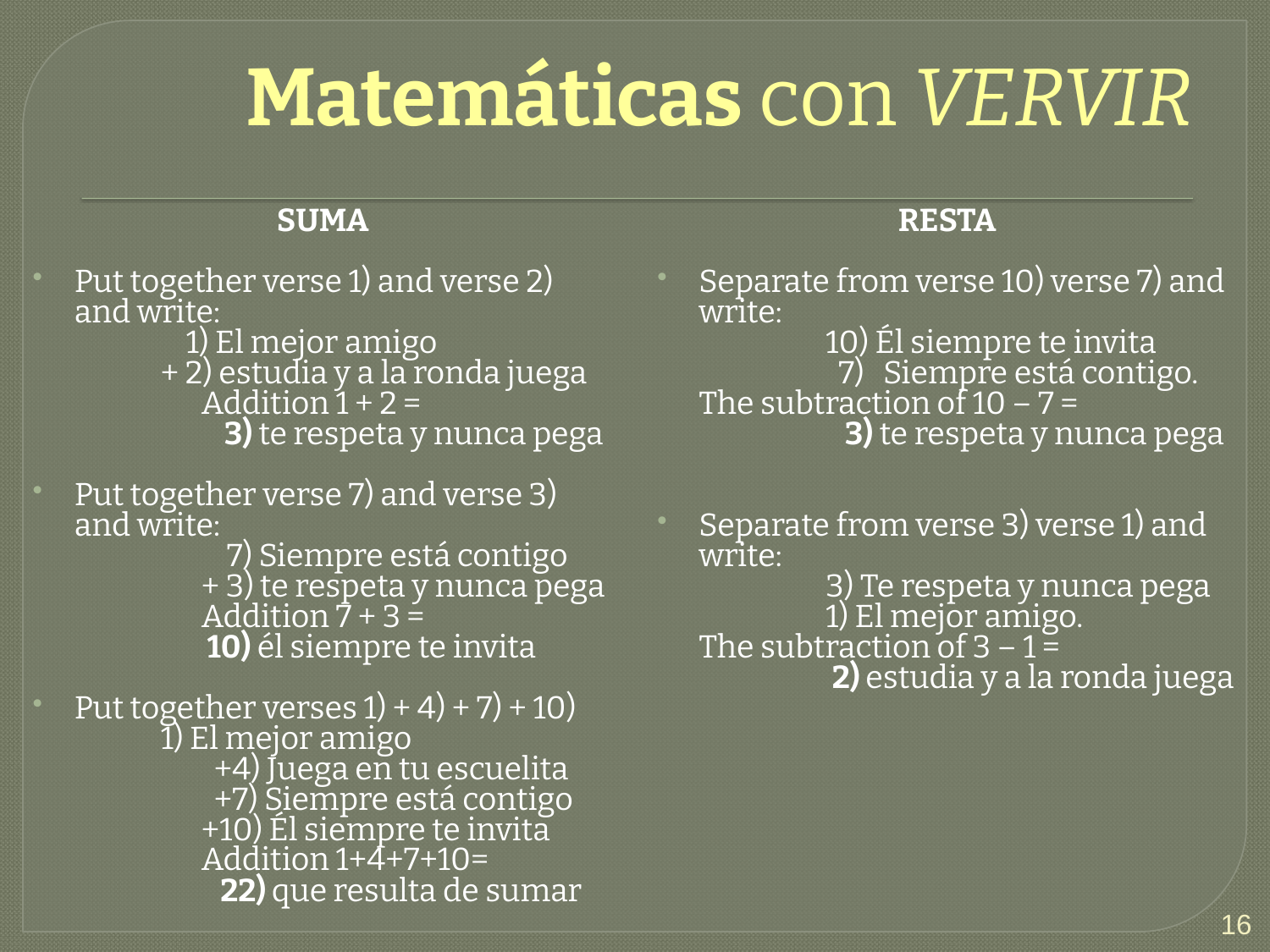

# Matemáticas con VERVIR
SUMA

Put together verse 1) and verse 2) and write:
	    1) El mejor amigo
	+ 2) estudia y a la ronda juega
		Addition 1 + 2 =
		    3) te respeta y nunca pega

Put together verse 7) and verse 3) and write:
	      	    7) Siempre está contigo
  		+ 3) te respeta y nunca pega
  		Addition 7 + 3 =
		 10) él siempre te invita

Put together verses 1) + 4) + 7) + 10)
                    1) El mejor amigo
         	  +4) Juega en tu escuelita
         	  +7) Siempre está contigo
         	+10) Él siempre te invita
     	Addition 1+4+7+10=
	       	   22) que resulta de sumar

RESTA

Separate from verse 10) verse 7) and write:
		10) Él siempre te invita
           	  7)   Siempre está contigo.
	The subtraction of 10 – 7 =
	   3) te respeta y nunca pega

Separate from verse 3) verse 1) and write:
		3) Te respeta y nunca pega
		1) El mejor amigo.
	The subtraction of 3 – 1 =
	 2) estudia y a la ronda juega

16